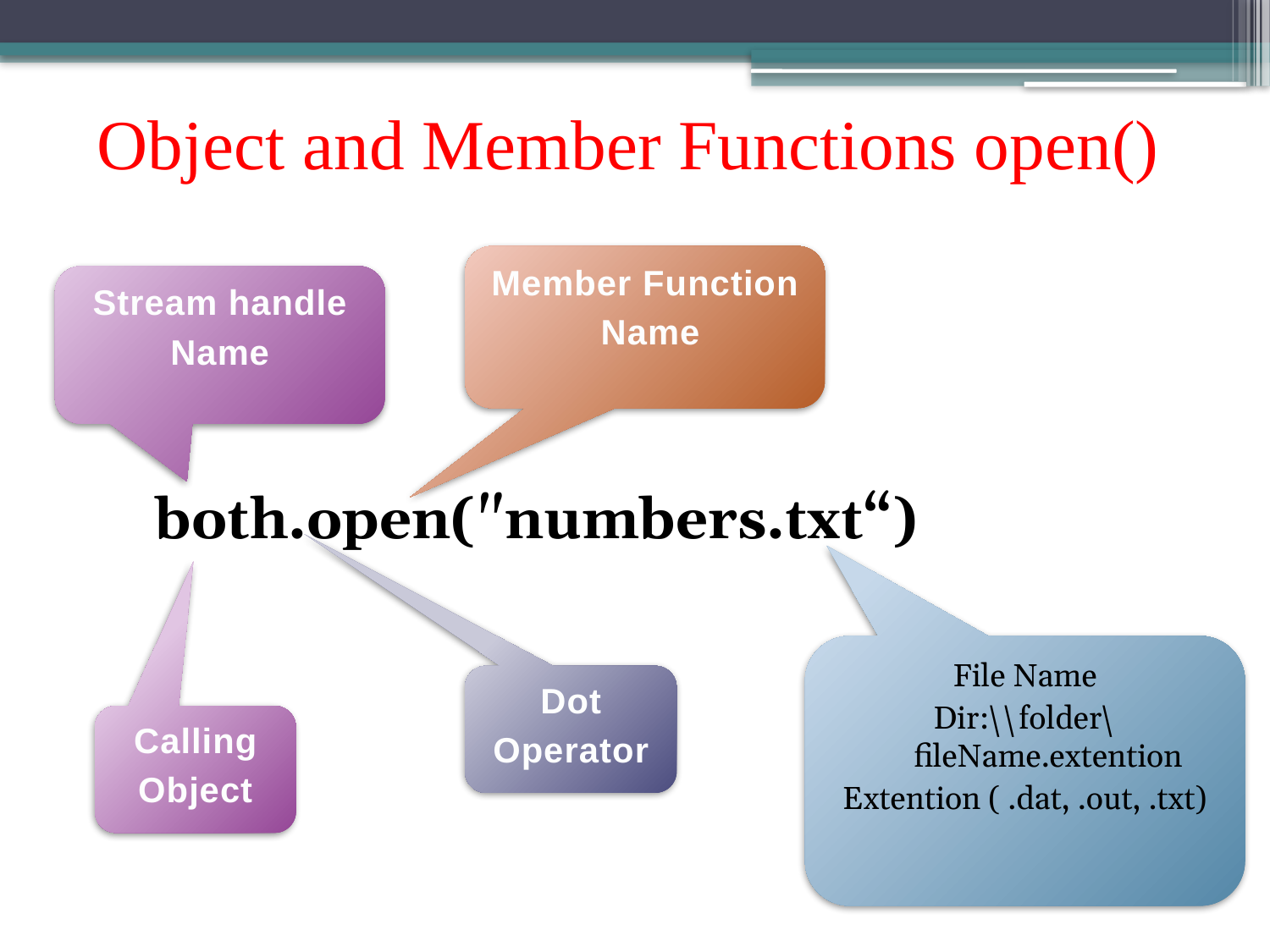

# Object and Member Functions open()
Member Function
 Name
Stream handle
Name
both.open("numbers.txt“)
File Name
Dir:\\folder\fileName.extention
Extention ( .dat, .out, .txt)

Dot
Operator
Calling
Object